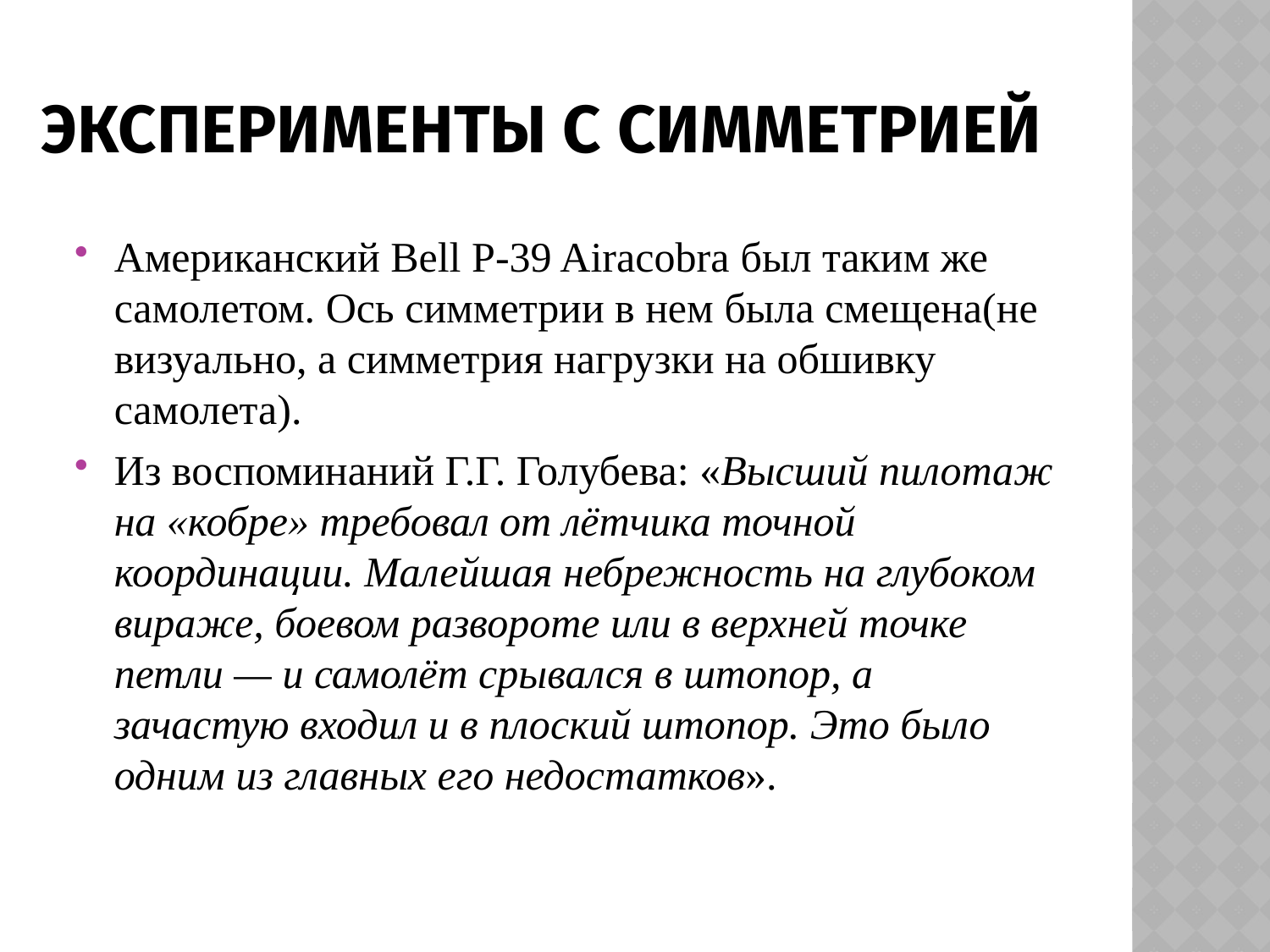

# Эксперименты с симметрией
Американский Bell P-39 Airacobra был таким же самолетом. Ось симметрии в нем была смещена(не визуально, а симметрия нагрузки на обшивку самолета).
Из воспоминаний Г.Г. Голубева: «Высший пилотаж на «кобре» требовал от лётчика точной координации. Малейшая небрежность на глубоком вираже, боевом развороте или в верхней точке петли — и самолёт срывался в штопор, а зачастую входил и в плоский штопор. Это было одним из главных его недостатков».